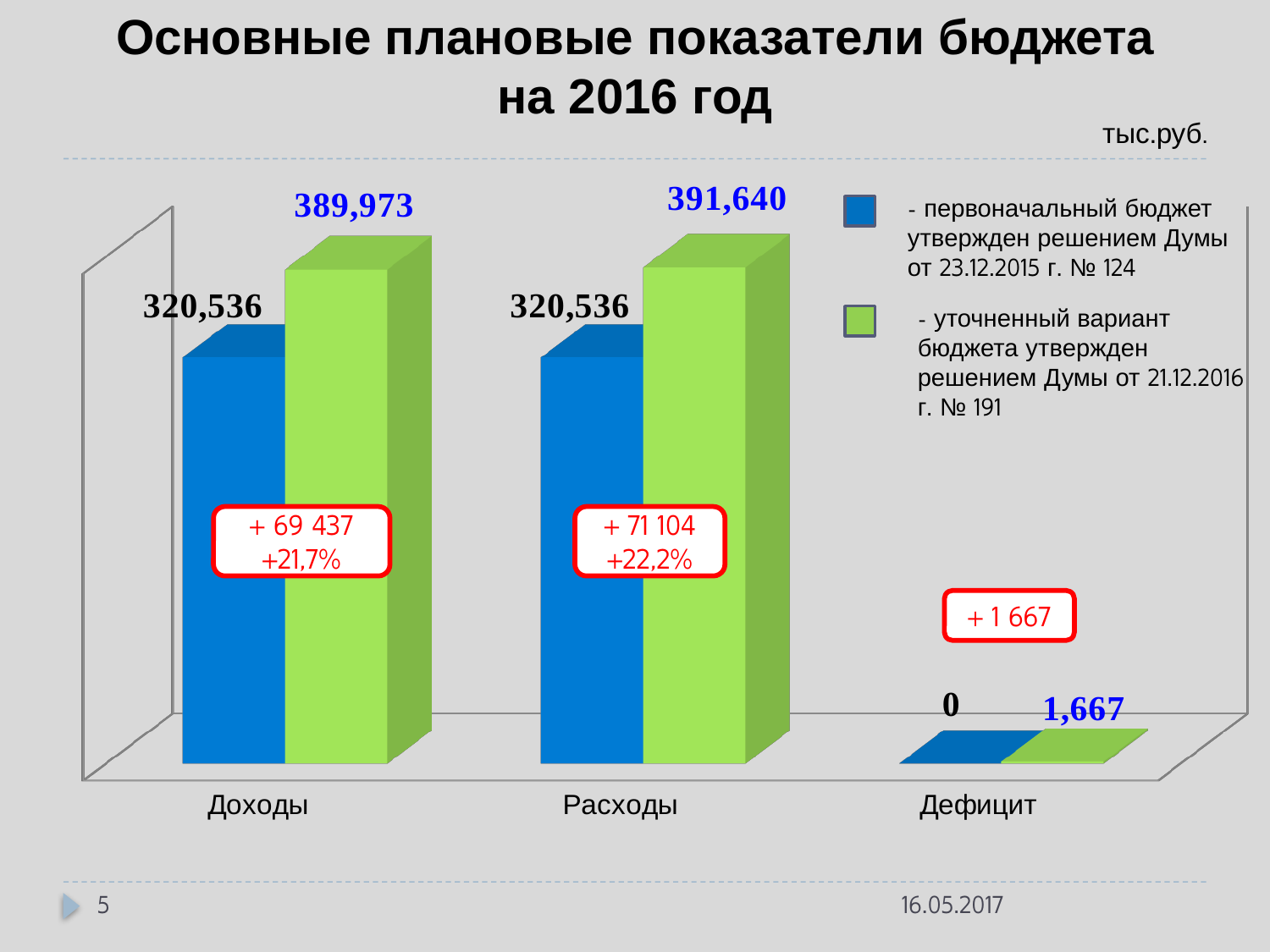

# Основные плановые показатели бюджета на 2016 год
тыс.руб.

[unsupported chart]

- первоначальный бюджет утвержден решением Думы от 23.12.2015 г. № 124

- уточненный вариант бюджета утвержден решением Думы от 21.12.2016 г. № 191

+ 69 437
+21,7%
+ 71 104
+22,2%
+ 1 667
5
16.05.2017